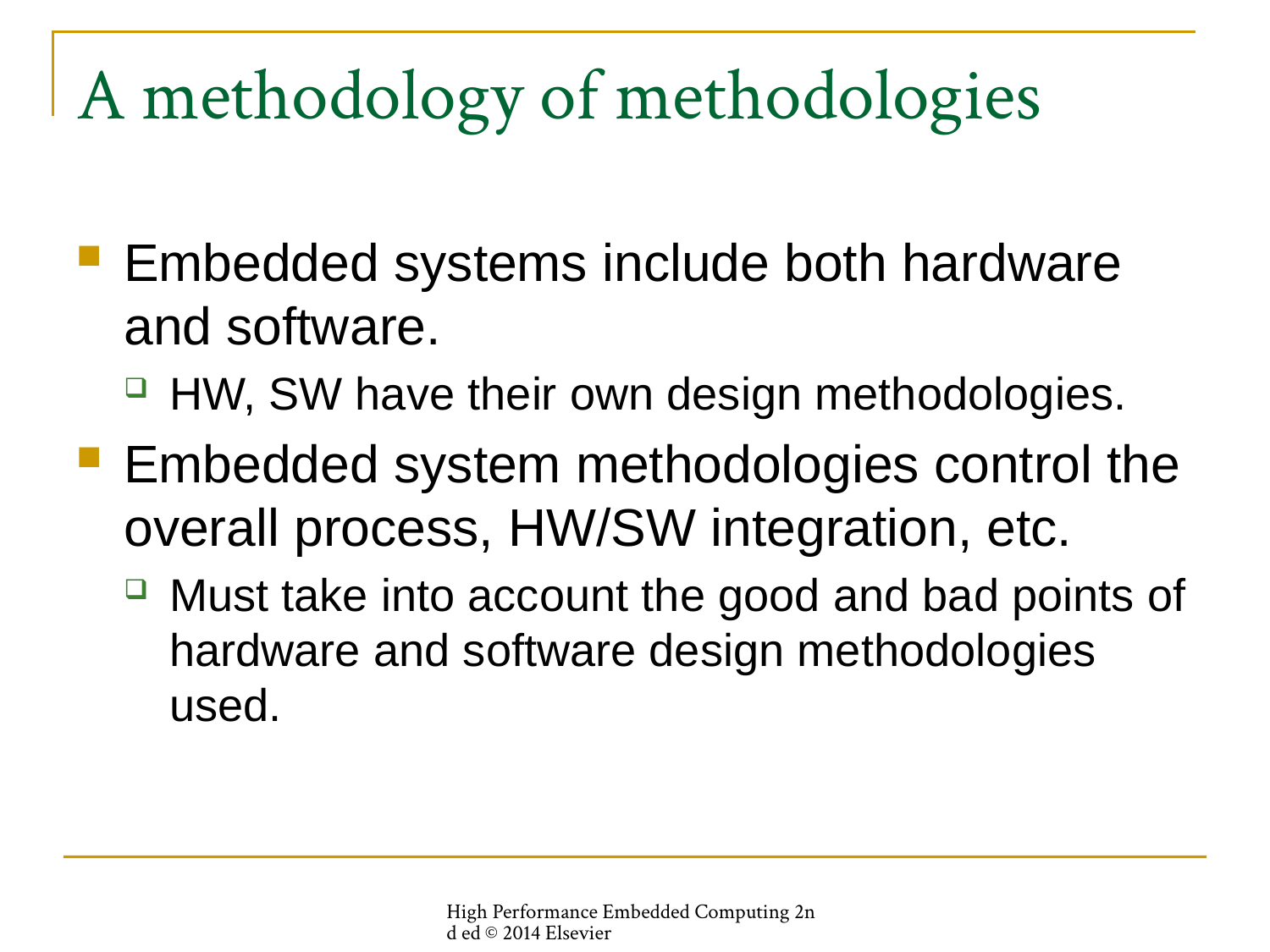

# A methodology of methodologies
Embedded systems include both hardware and software.
HW, SW have their own design methodologies.
Embedded system methodologies control the overall process, HW/SW integration, etc.
Must take into account the good and bad points of hardware and software design methodologies used.
High Performance Embedded Computing 2nd ed © 2014 Elsevier